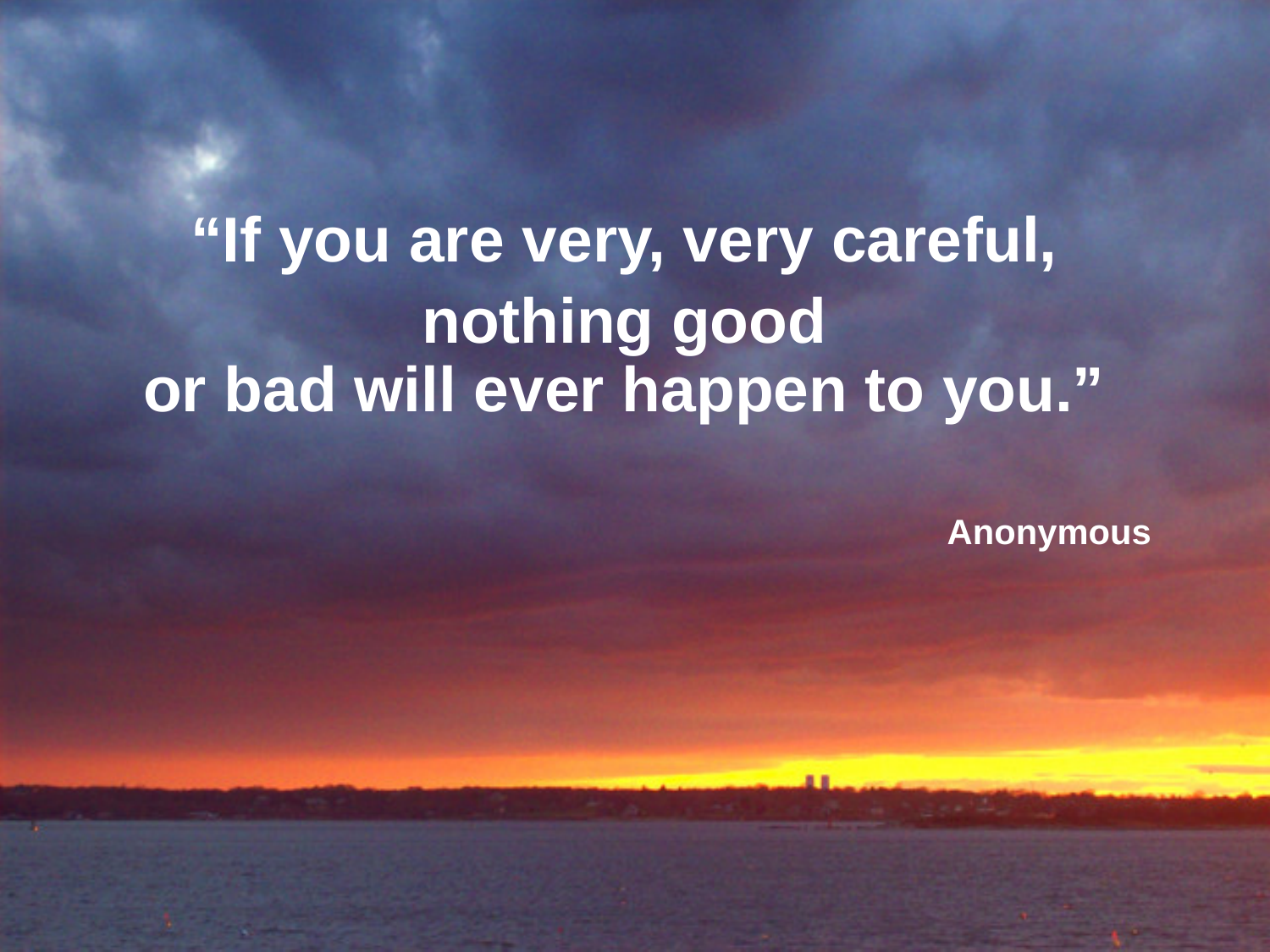

“If you are very, very careful,
nothing good
or bad will ever happen to you.”

Anonymous